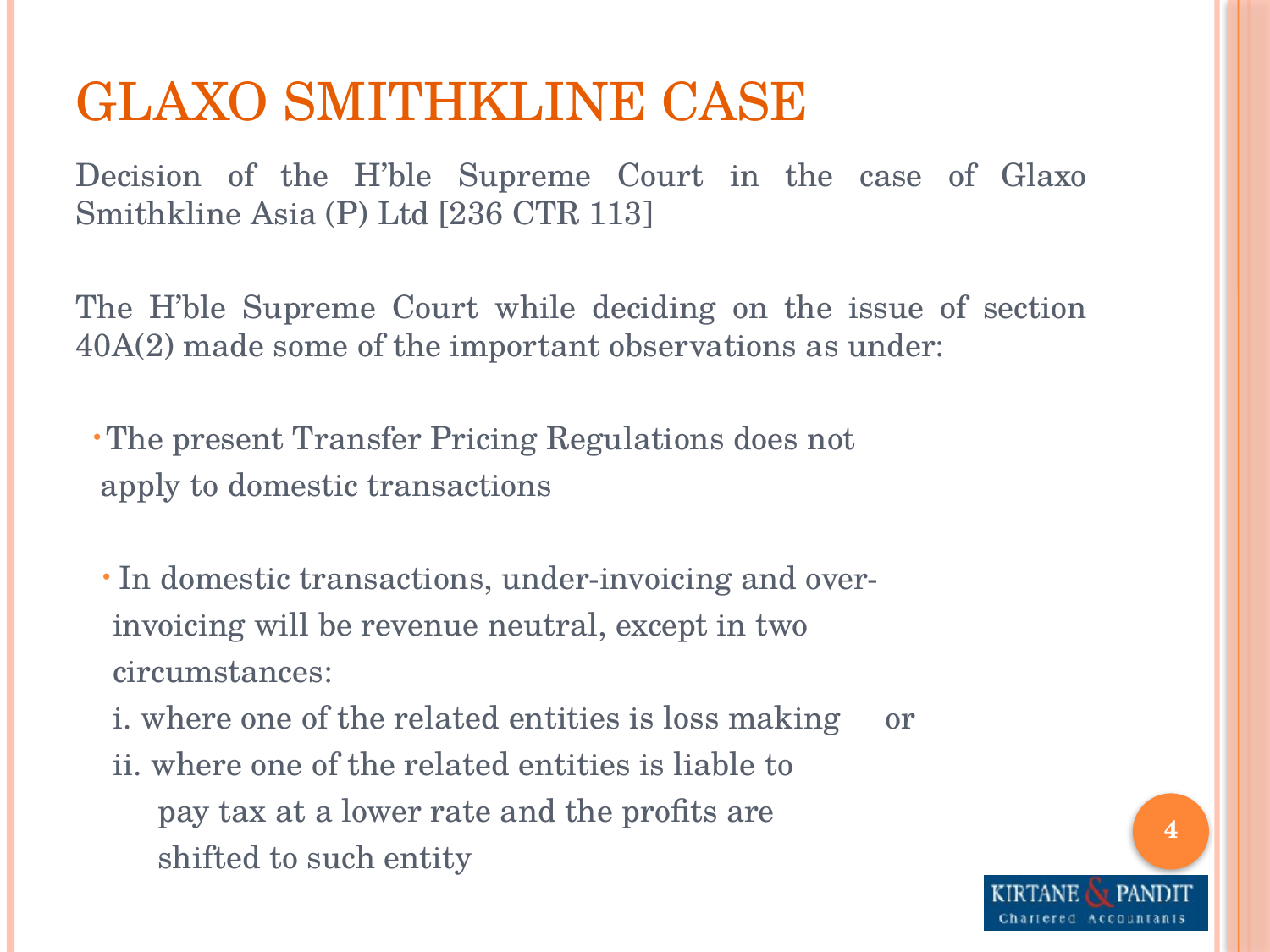

# Glaxo Smithkline Case
Decision of the H’ble Supreme Court in the case of Glaxo Smithkline Asia (P) Ltd [236 CTR 113]

The H’ble Supreme Court while deciding on the issue of section 40A(2) made some of the important observations as under:

The present Transfer Pricing Regulations does not
apply to domestic transactions

In domestic transactions, under-invoicing and over-
invoicing will be revenue neutral, except in two
circumstances:
		i. where one of the related entities is loss making 		or
		ii. where one of the related entities is liable to
		     pay tax at a lower rate and the profits are
		     shifted to such entity

4